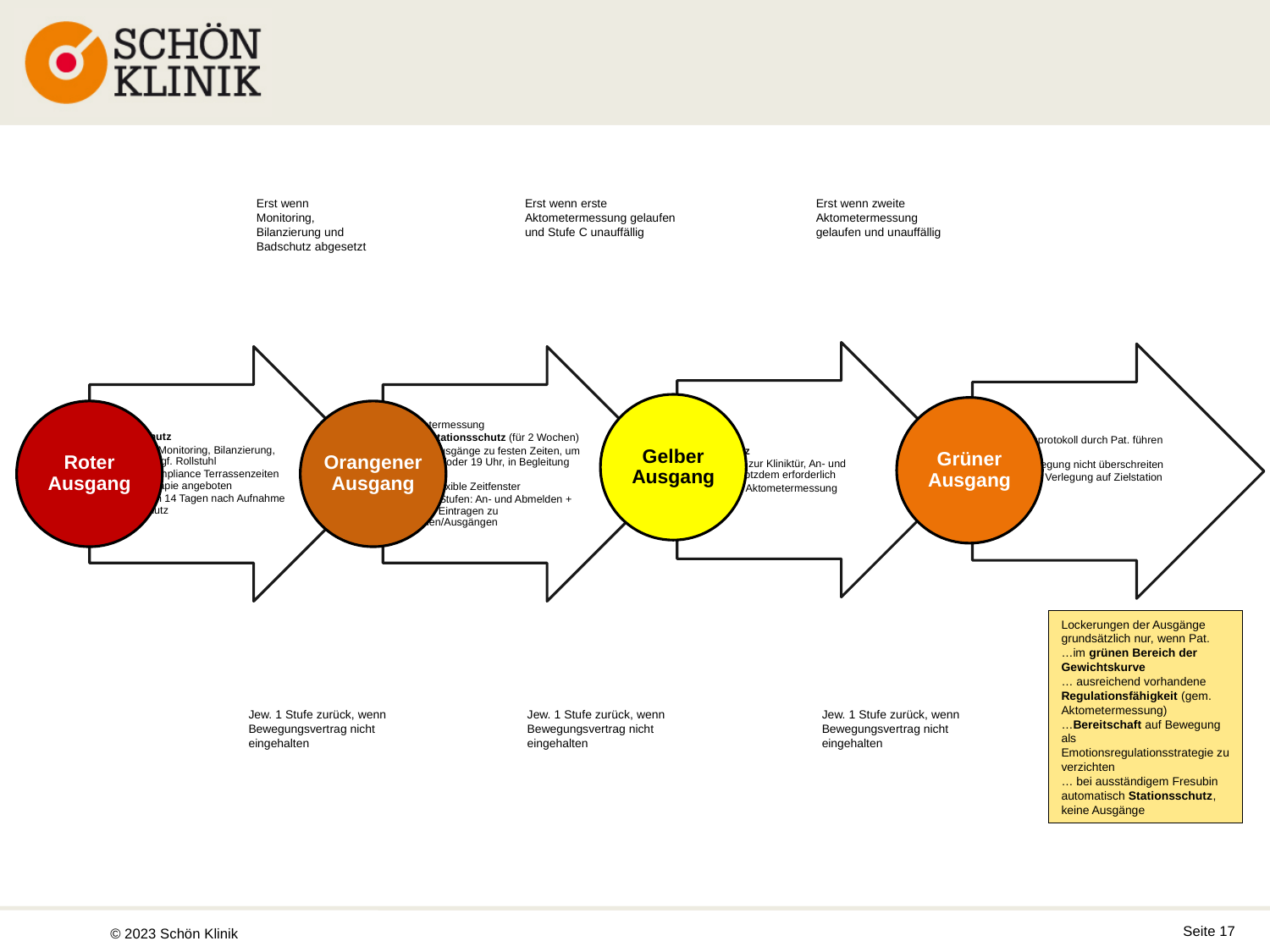

Zimmerschutz
Gepaart mit Monitoring, Bilanzierung, Badschutz, ggf. Rollstuhl
Bei guter Compliance Terrassenzeiten von Co-Therapie angeboten
In den ersten 14 Tagen nach Aufnahme Stationsschutz
Roter Ausgang
Aktometermessung
Stufe A:Stationsschutz (für 2 Wochen)
Stufe B: Ausgänge zu festen Zeiten, um 10, 15 und/oder 19 Uhr, in Begleitung MP
Stufe C: flexible Zeitfenster
In allen 3 Stufen: An- und Abmelden + Aus- und Eintragen zu Therapien/Ausgängen
Orangener Ausgang
Klinikschutz
Ausgang bis zur Kliniktür, An- und Abmelden trotzdem erforderlich
Nochmalige Aktometermessung
Gelber Ausgang
Bewegungsprotokoll durch Pat. führen lassen
30 Min. Bewegung nicht überschreiten
Erst kurz vor Verlegung auf Zielstation indiziert

Grüner Ausgang
Erst wenn erste Aktometermessung gelaufen und Stufe C unauffällig
Erst wenn Monitoring, Bilanzierung und Badschutz abgesetzt
Erst wenn zweite Aktometermessung gelaufen und unauffällig
Lockerungen der Ausgänge grundsätzlich nur, wenn Pat.
…im grünen Bereich der Gewichtskurve
… ausreichend vorhandene Regulationsfähigkeit (gem. Aktometermessung)
…Bereitschaft auf Bewegung als Emotionsregulationsstrategie zu verzichten
… bei ausständigem Fresubin automatisch Stationsschutz, keine Ausgänge
Jew. 1 Stufe zurück, wenn Bewegungsvertrag nicht eingehalten
Jew. 1 Stufe zurück, wenn Bewegungsvertrag nicht eingehalten
Jew. 1 Stufe zurück, wenn Bewegungsvertrag nicht eingehalten